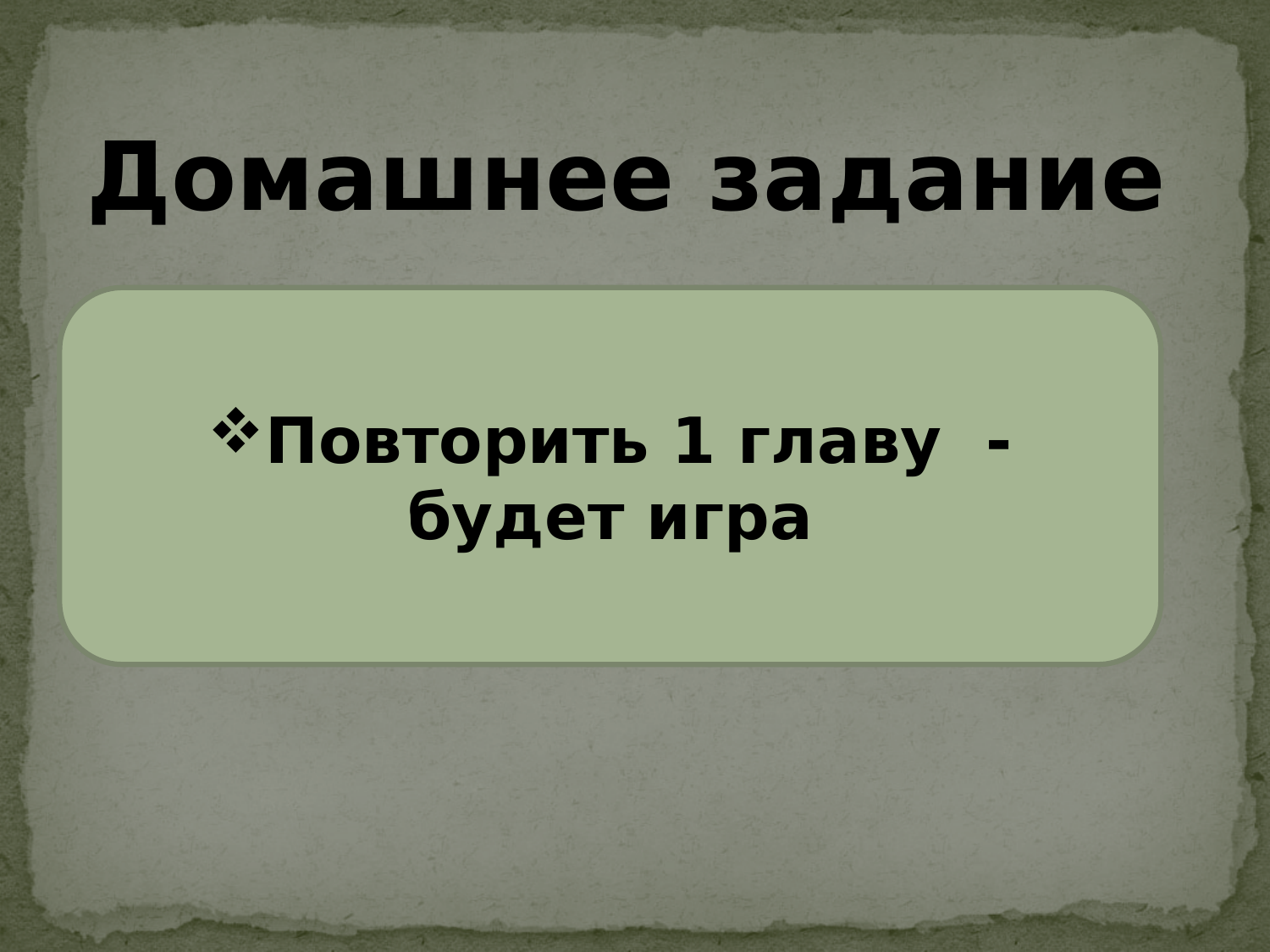

# Домашнее задание
Повторить 1 главу  - будет игра